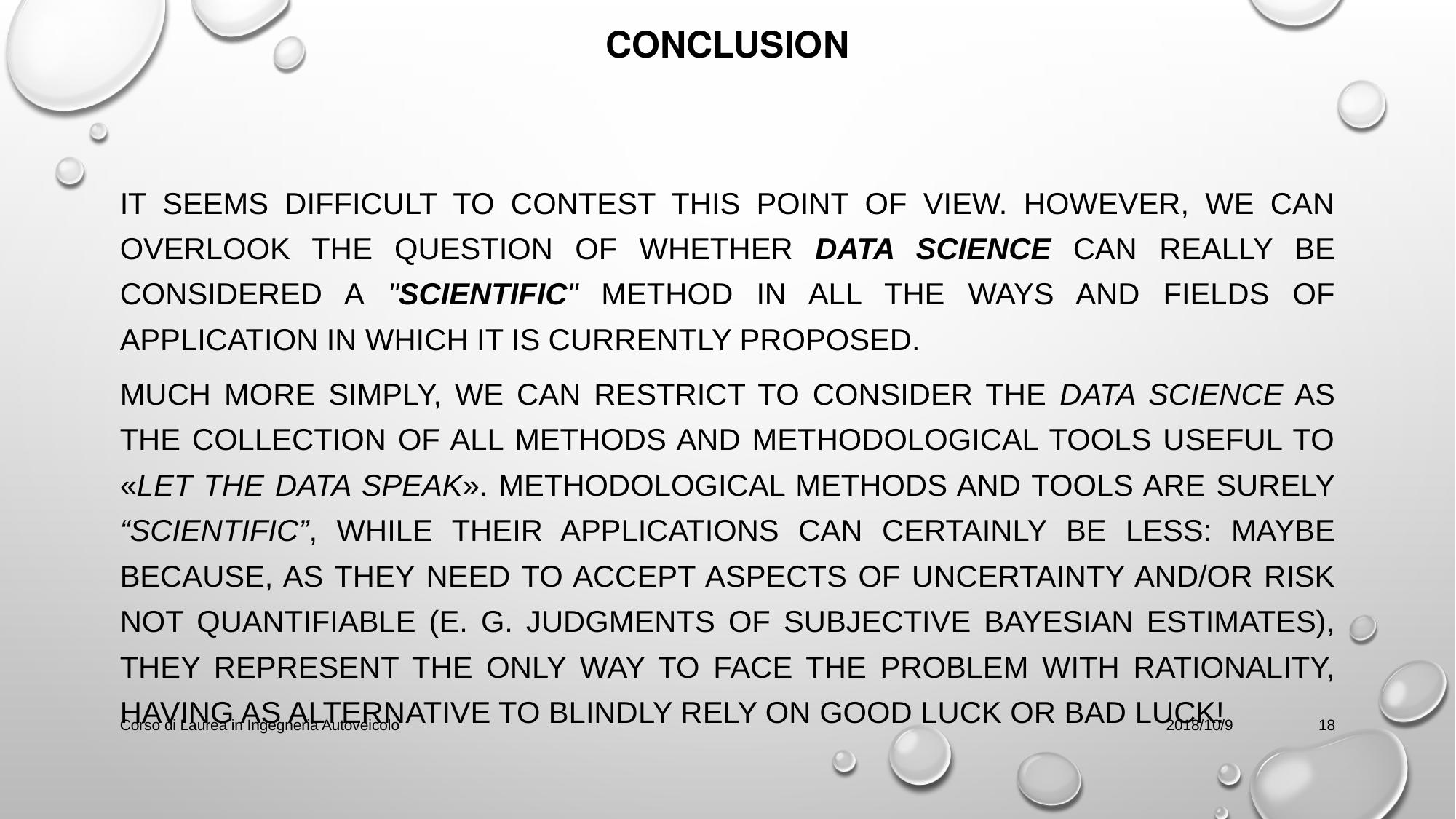

conclusion
IT SEEMS DIFFICULT TO CONTEST THIS POINT OF VIEW. HOWEVER, WE CAN OVERLOOK THE QUESTION OF WHETHER DATA SCIENCE CAN REALLY BE CONSIDERED A "SCIENTIFIC" METHOD IN ALL THE WAYS AND FIELDS OF APPLICATION IN WHICH IT IS CURRENTLY PROPOSED.
MUCH MORE SIMPLY, WE CAN RESTRICT TO CONSIDER THE DATA SCIENCE AS THE COLLECTION OF ALL METHODS AND METHODOLOGICAL TOOLS USEFUL TO «LET THE DATA SPEAK». METHODOLOGICAL METHODS AND TOOLS ARE SURELY “SCIENTIFIC”, WHILE THEIR APPLICATIONS CAN CERTAINLY BE LESS: MAYBE BECAUSE, AS THEY NEED TO ACCEPT ASPECTS OF UNCERTAINTY AND/OR RISK NOT QUANTIFIABLE (E. G. JUDGMENTS OF SUBJECTIVE BAYESIAN ESTIMATES), THEY REPRESENT THE ONLY WAY TO FACE THE PROBLEM WITH RATIONALITY, HAVING AS ALTERNATIVE TO BLINDLY RELY ON GOOD LUCK OR BAD LUCK!
Corso di Laurea in Ingegneria Autoveicolo
2018/10/9
18